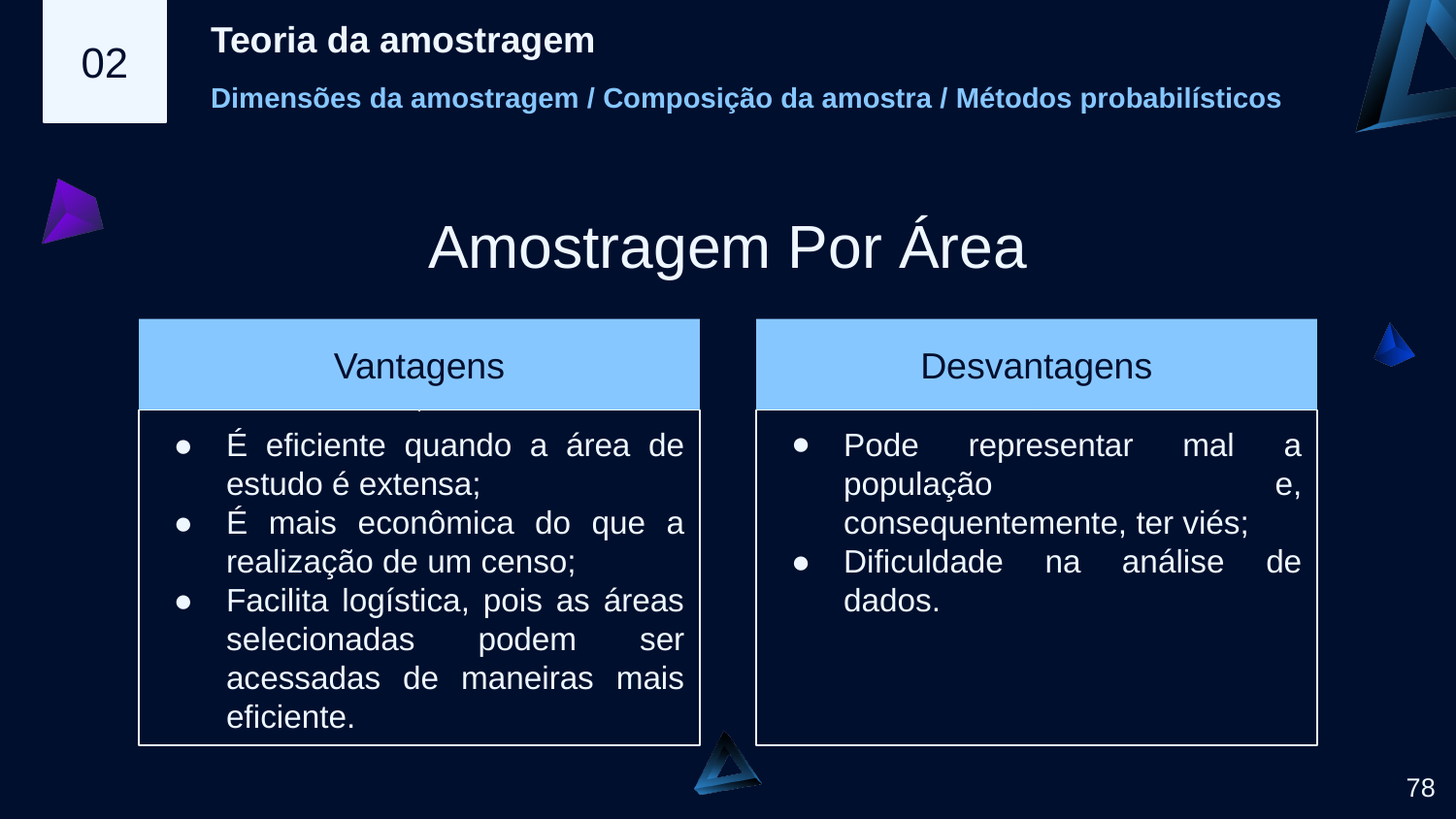

02
Teoria da amostragem
Dimensões da amostragem / Composição da amostra / Métodos probabilísticos
Amostragem Por Área
# Vantagens
Desvantagens
É eficiente quando a área de estudo é extensa;
É mais econômica do que a realização de um censo;
Facilita logística, pois as áreas selecionadas podem ser acessadas de maneiras mais eficiente.
Pode representar mal a população e, consequentemente, ter viés;
Dificuldade na análise de dados.
78